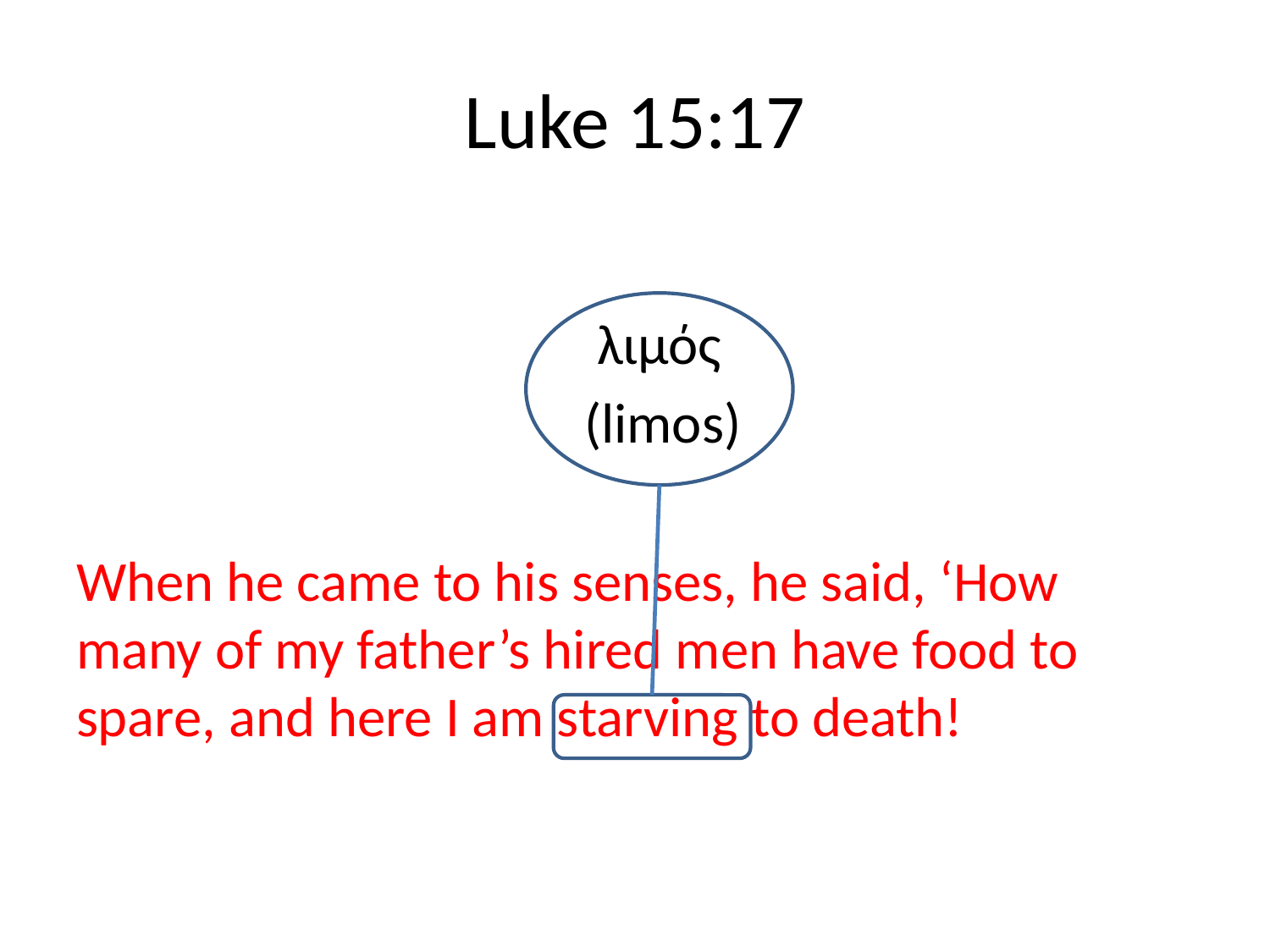

# Luke 15:17

				 λιμός
				(limos)

When he came to his senses, he said, ‘How many of my father’s hired men have food to spare, and here I am starving to death!